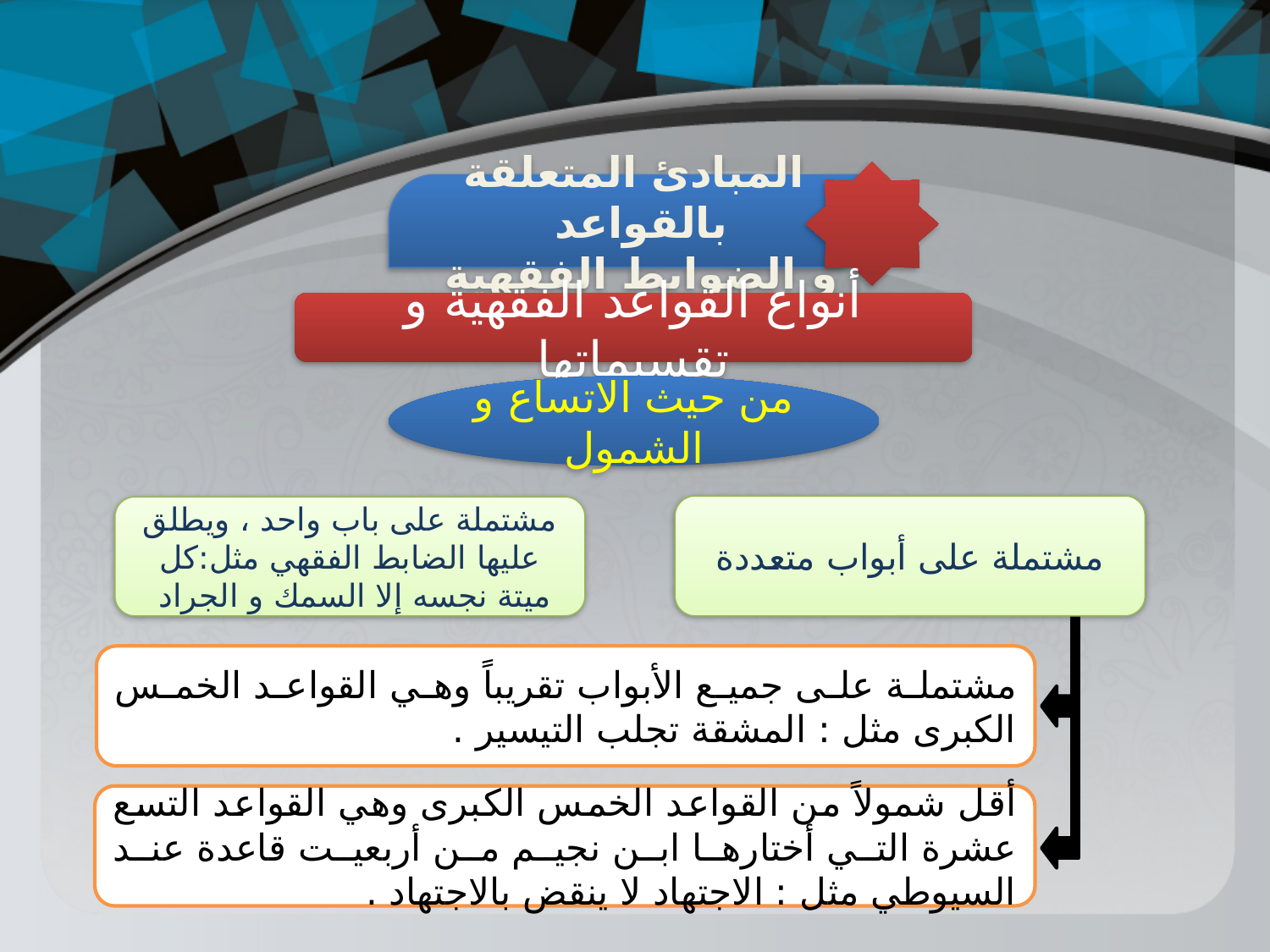

المبادئ المتعلقة بالقواعد
و الضوابط الفقهية
أنواع القواعد الفقهية و تقسيماتها
من حيث الاتساع و الشمول
مشتملة على أبواب متعددة
مشتملة على باب واحد ، ويطلق عليها الضابط الفقهي مثل:كل ميتة نجسه إلا السمك و الجراد

مشتملة على جميع الأبواب تقريباً وهي القواعد الخمس الكبرى مثل : المشقة تجلب التيسير .
أقل شمولاً من القواعد الخمس الكبرى وهي القواعد التسع عشرة التي أختارها ابن نجيم من أربعيت قاعدة عند السيوطي مثل : الاجتهاد لا ينقض بالاجتهاد .